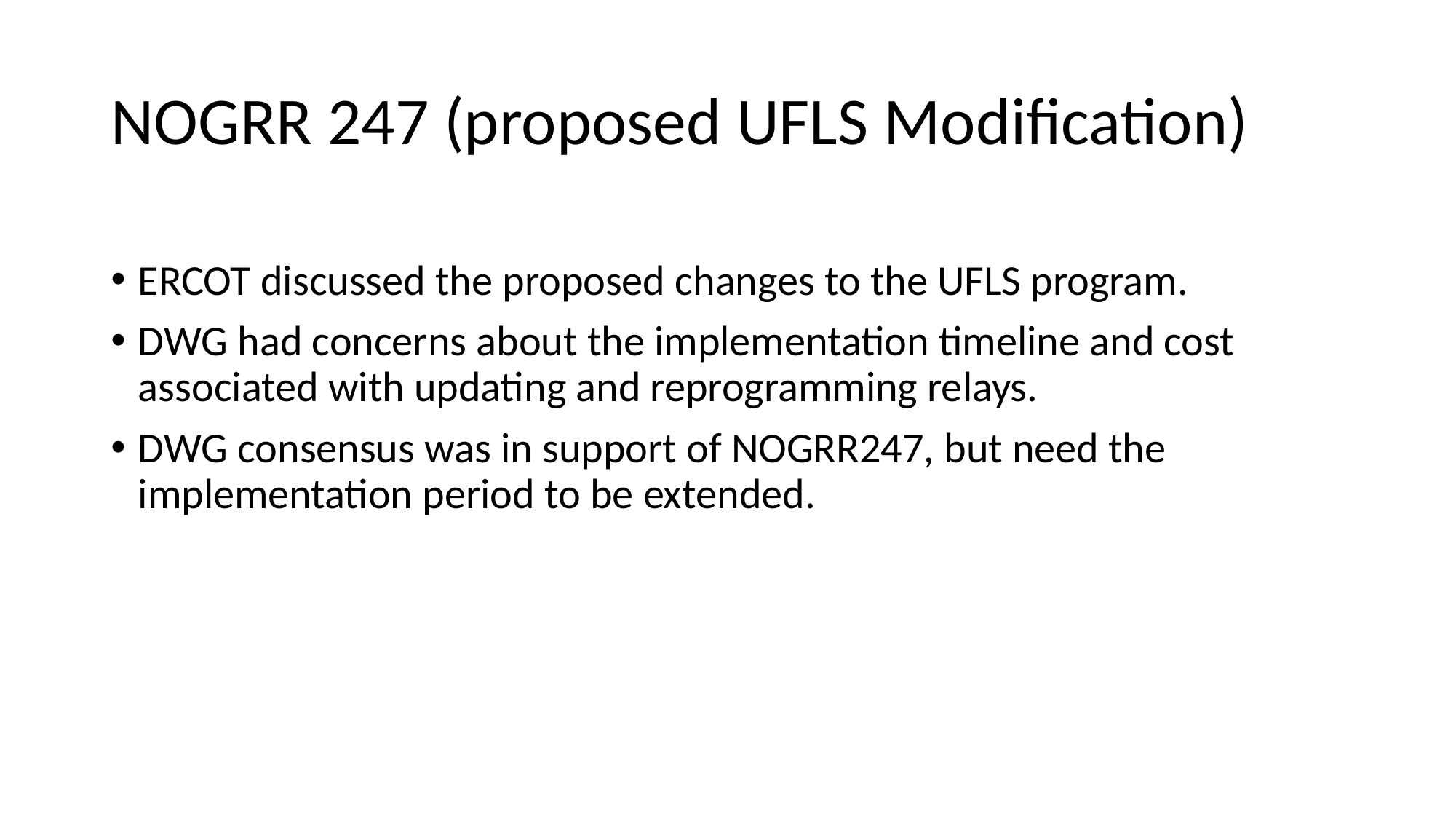

# NOGRR 247 (proposed UFLS Modification)

ERCOT discussed the proposed changes to the UFLS program.
DWG had concerns about the implementation timeline and cost associated with updating and reprogramming relays.
DWG consensus was in support of NOGRR247, but need the implementation period to be extended.